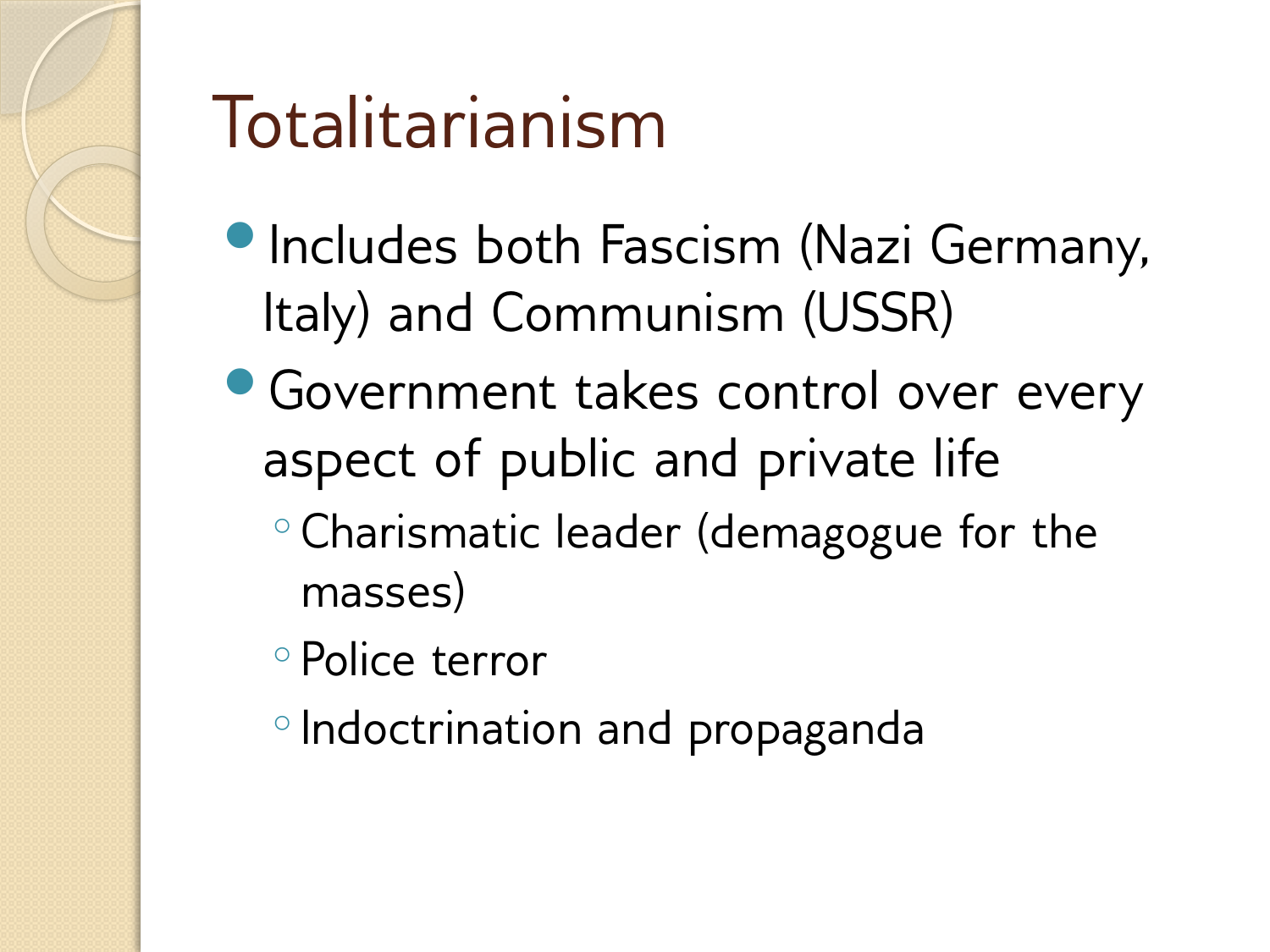

# Totalitarianism
Includes both Fascism (Nazi Germany, Italy) and Communism (USSR)
Government takes control over every aspect of public and private life
Charismatic leader (demagogue for the masses)
Police terror
Indoctrination and propaganda